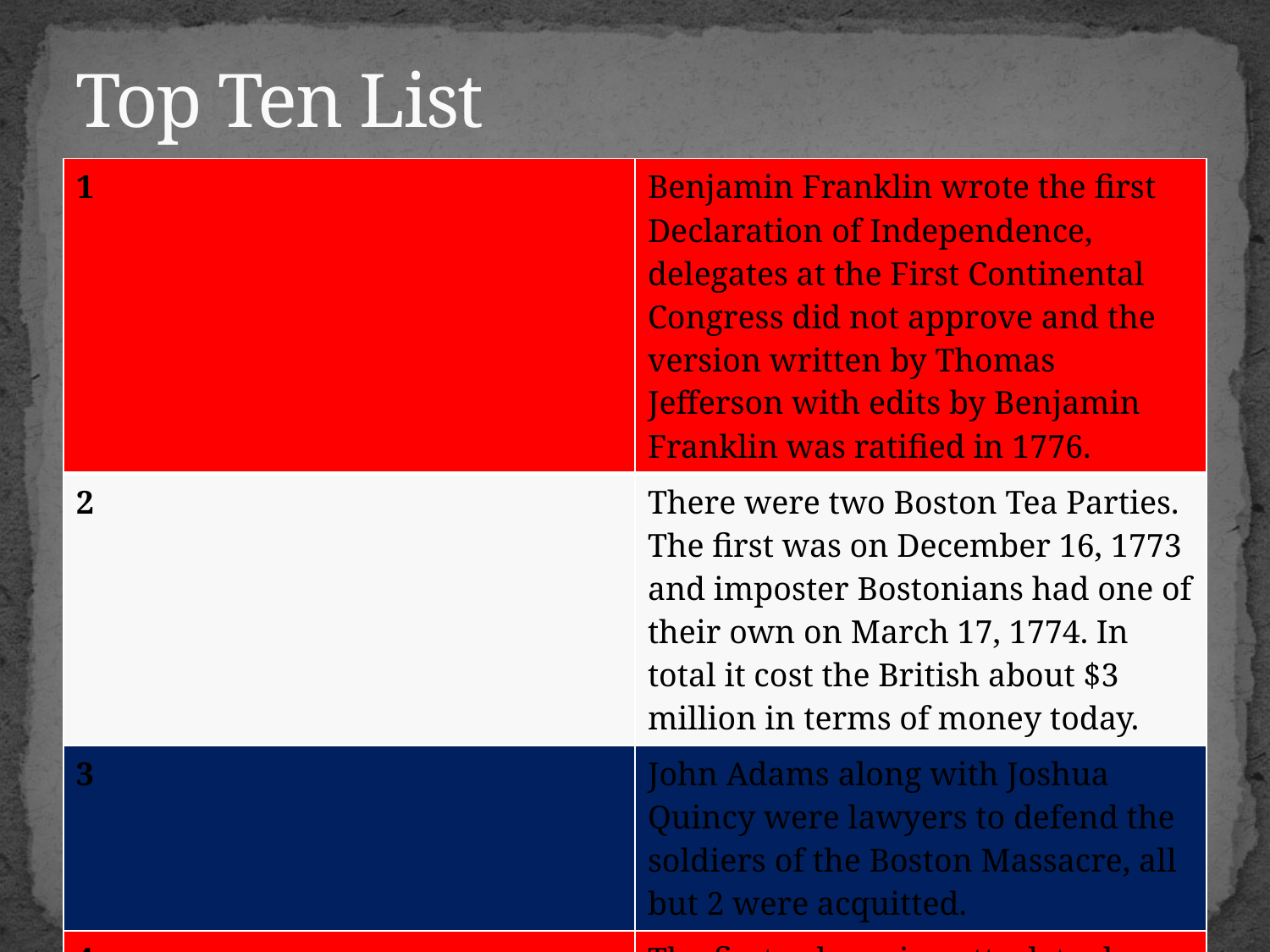

# Top Ten List
| 1 | Benjamin Franklin wrote the first Declaration of Independence, delegates at the First Continental Congress did not approve and the version written by Thomas Jefferson with edits by Benjamin Franklin was ratified in 1776. |
| --- | --- |
| 2 | There were two Boston Tea Parties. The first was on December 16, 1773 and imposter Bostonians had one of their own on March 17, 1774. In total it cost the British about $3 million in terms of money today. |
| 3 | John Adams along with Joshua Quincy were lawyers to defend the soldiers of the Boston Massacre, all but 2 were acquitted. |
| 4 | The first submarine attack took place on in a New York harbor in 1776. |